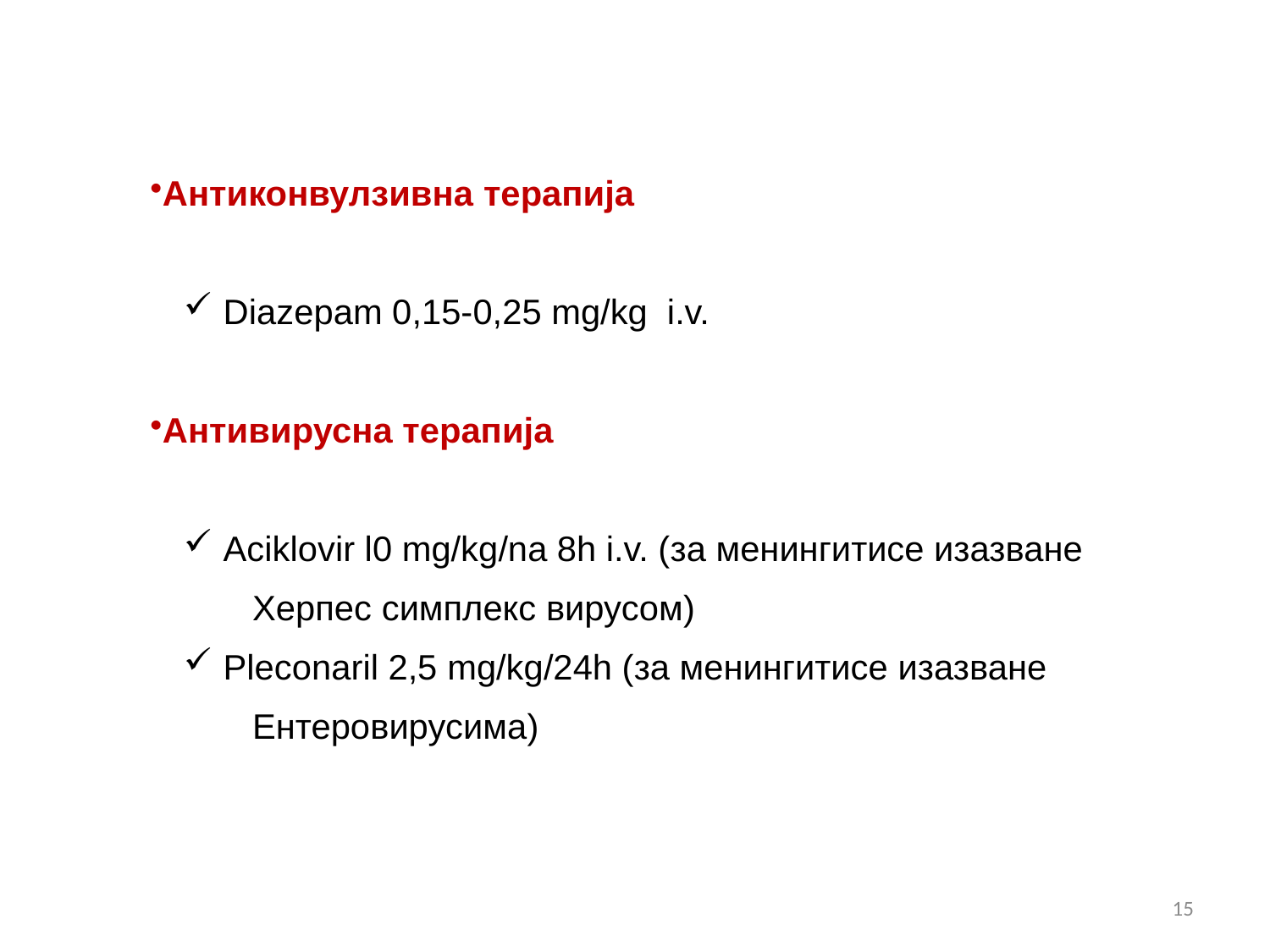

Антиконвулзивна терапија

 Diazepam 0,15-0,25 mg/kg  i.v.

Антивирусна терапија

 Aciklovir l0 mg/kg/na 8h i.v. (за менингитисе изазване
    Херпес симплекс вирусом)
 Pleconaril 2,5 mg/kg/24h (за менингитисе изазване
    Ентеровирусима)
15